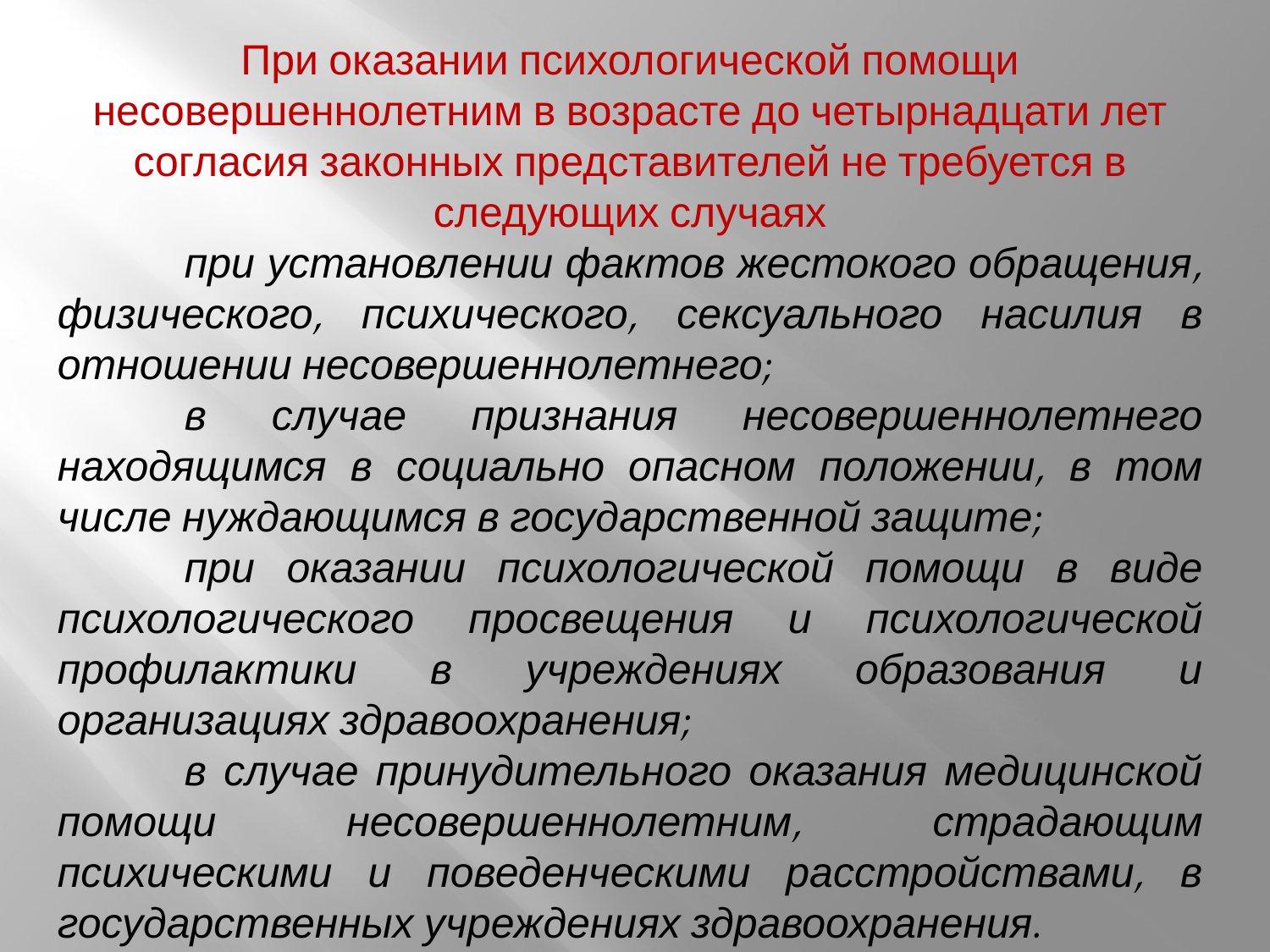

При оказании психологической помощи несовершеннолетним в возрасте до четырнадцати лет согласия законных представителей не требуется в следующих случаях
	при установлении фактов жестокого обращения, физического, психического, сексуального насилия в отношении несовершеннолетнего;
	в случае признания несовершеннолетнего находящимся в социально опасном положении, в том числе нуждающимся в государственной защите;
	при оказании психологической помощи в виде психологического просвещения и психологической профилактики в учреждениях образования и организациях здравоохранения;
	в случае принудительного оказания медицинской помощи несовершеннолетним, страдающим психическими и поведенческими расстройствами, в государственных учреждениях здравоохранения.